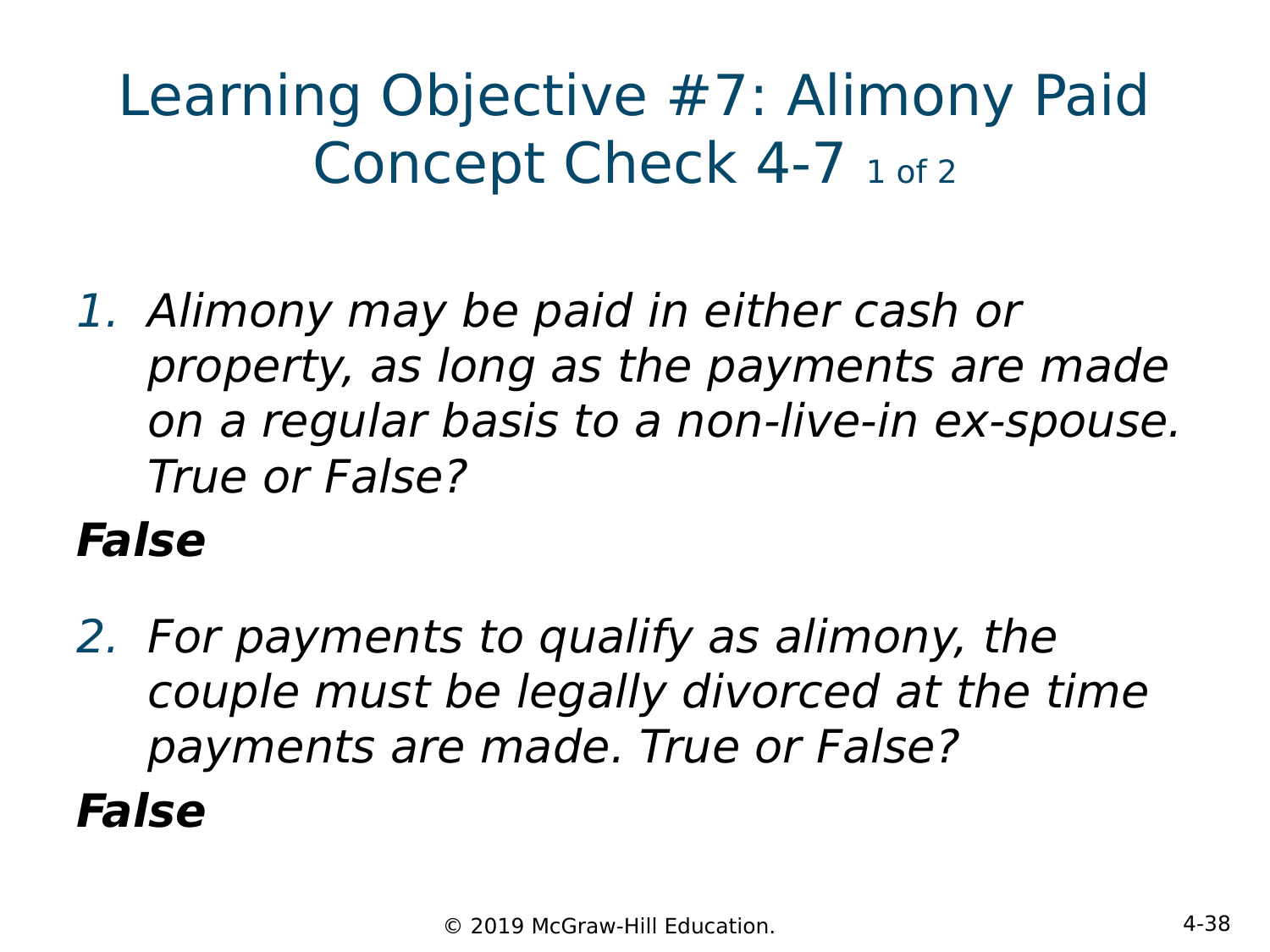

# Learning Objective #7: Alimony Paid Concept Check 4-7 1 of 2
Alimony may be paid in either cash or property, as long as the payments are made on a regular basis to a non-live-in ex-spouse. True or False?
False
For payments to qualify as alimony, the couple must be legally divorced at the time payments are made. True or False?
False